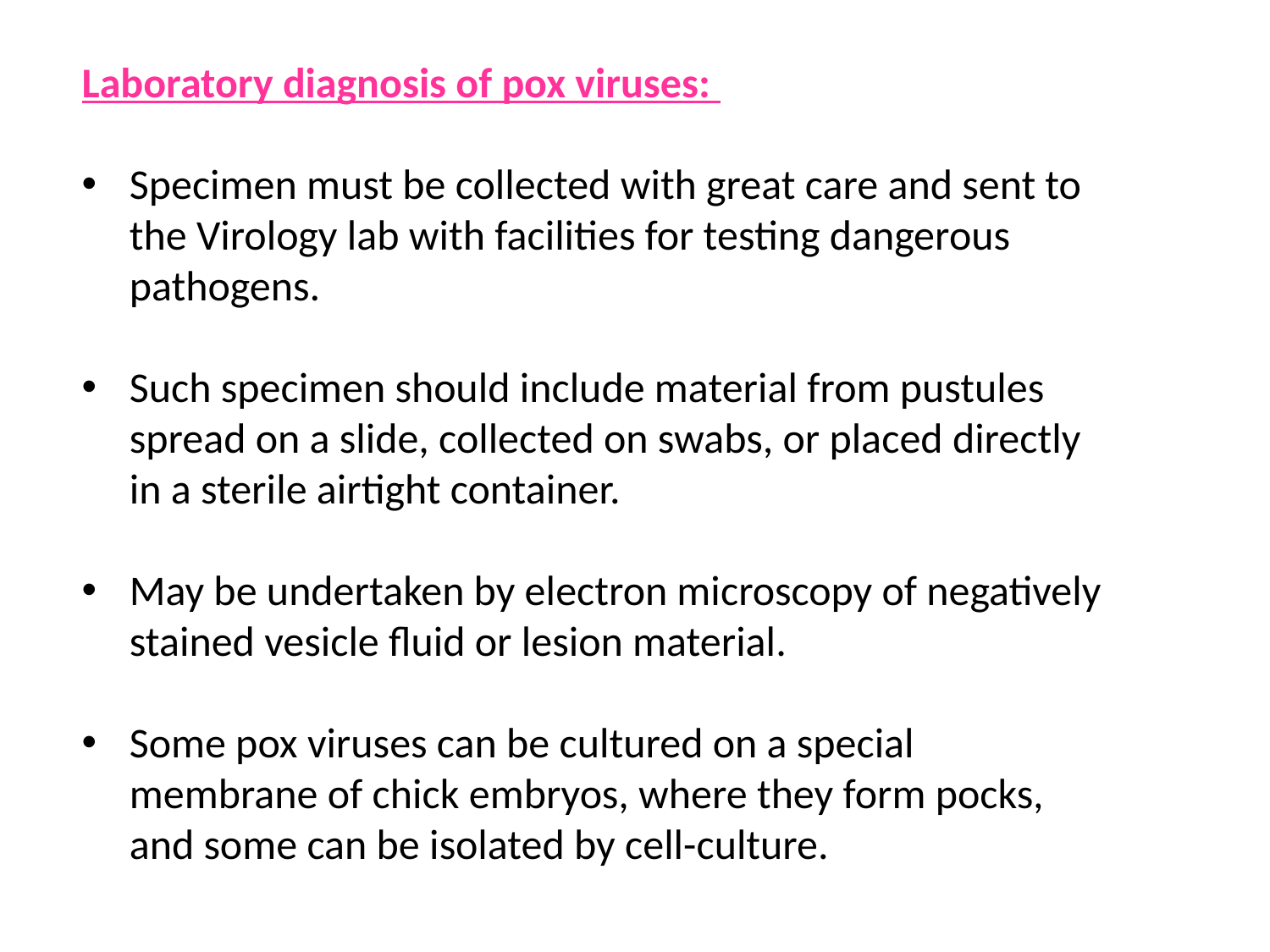

Laboratory diagnosis of pox viruses:

Specimen must be collected with great care and sent to the Virology lab with facilities for testing dangerous pathogens.

Such specimen should include material from pustules spread on a slide, collected on swabs, or placed directly in a sterile airtight container.

May be undertaken by electron microscopy of negatively stained vesicle fluid or lesion material.

Some pox viruses can be cultured on a special membrane of chick embryos, where they form pocks, and some can be isolated by cell-culture.